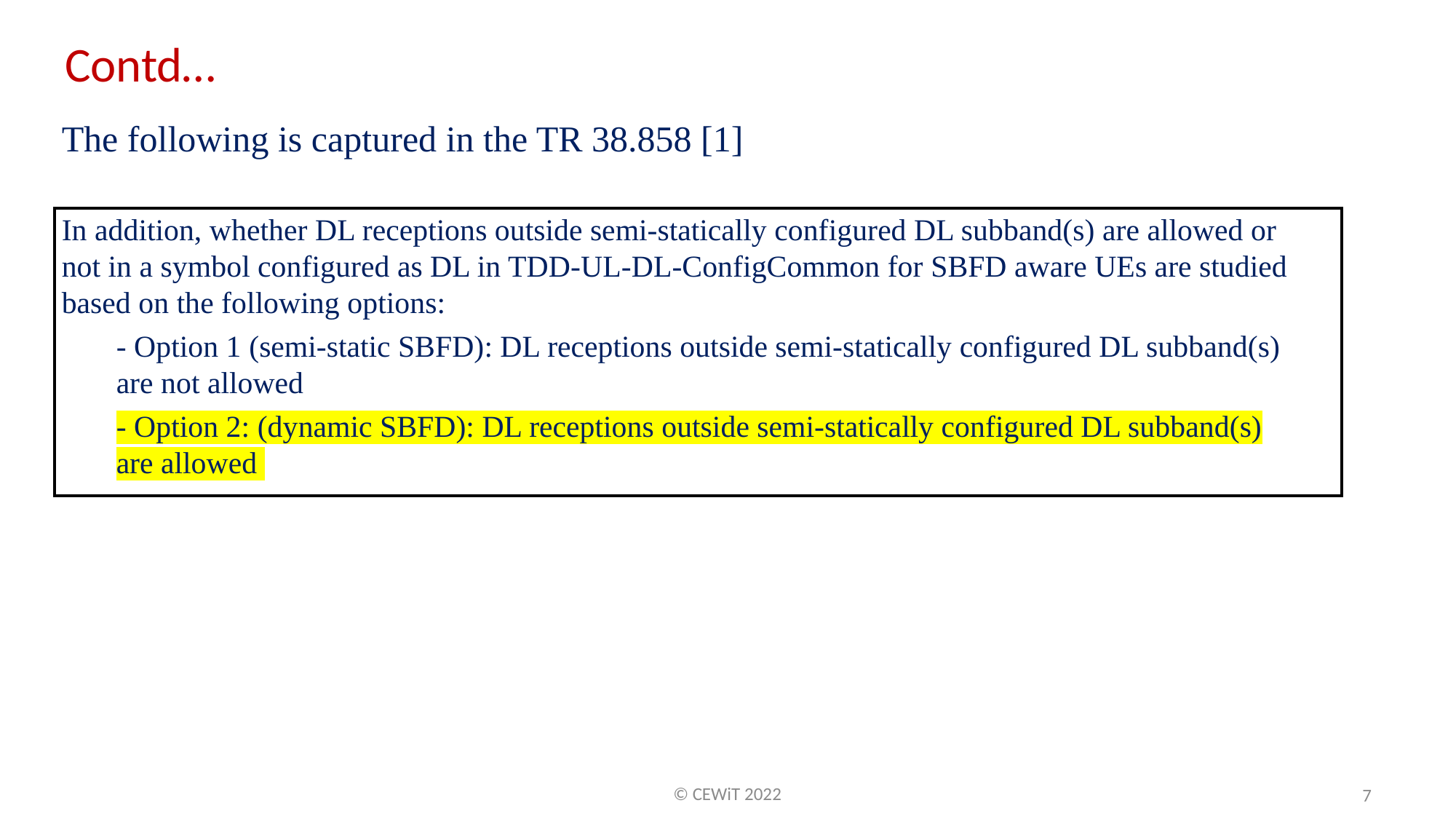

Contd…
The following is captured in the TR 38.858 [1]

In addition, whether DL receptions outside semi-statically configured DL subband(s) are allowed or not in a symbol configured as DL in TDD-UL-DL-ConfigCommon for SBFD aware UEs are studied based on the following options:
- Option 1 (semi-static SBFD): DL receptions outside semi-statically configured DL subband(s) are not allowed
- Option 2: (dynamic SBFD): DL receptions outside semi-statically configured DL subband(s) are allowed

© CEWiT 2022
7